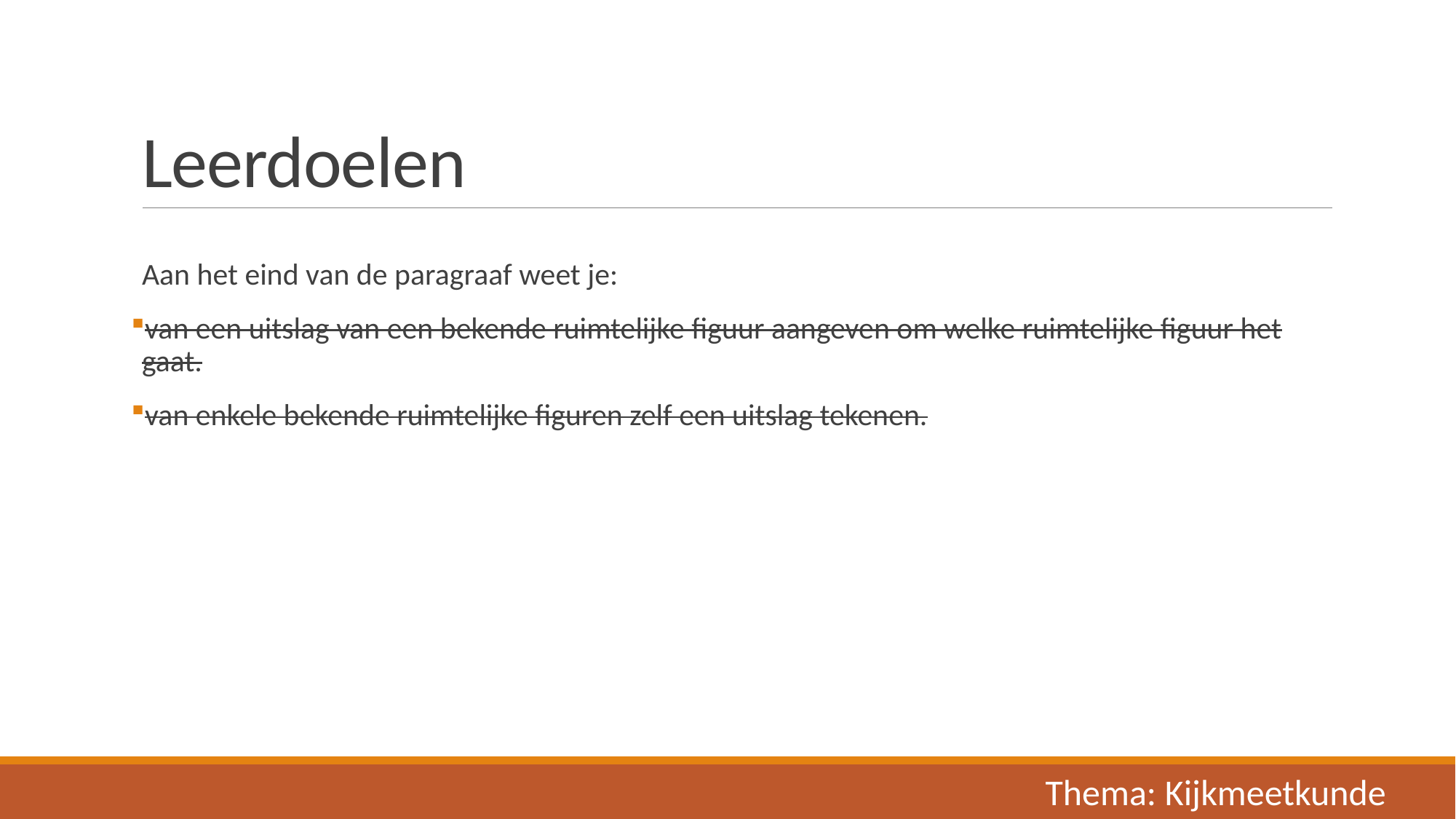

# Leerdoelen
Aan het eind van de paragraaf weet je:
van een uitslag van een bekende ruimtelijke figuur aangeven om welke ruimtelijke figuur het gaat.
van enkele bekende ruimtelijke figuren zelf een uitslag tekenen.

Thema: Kijkmeetkunde